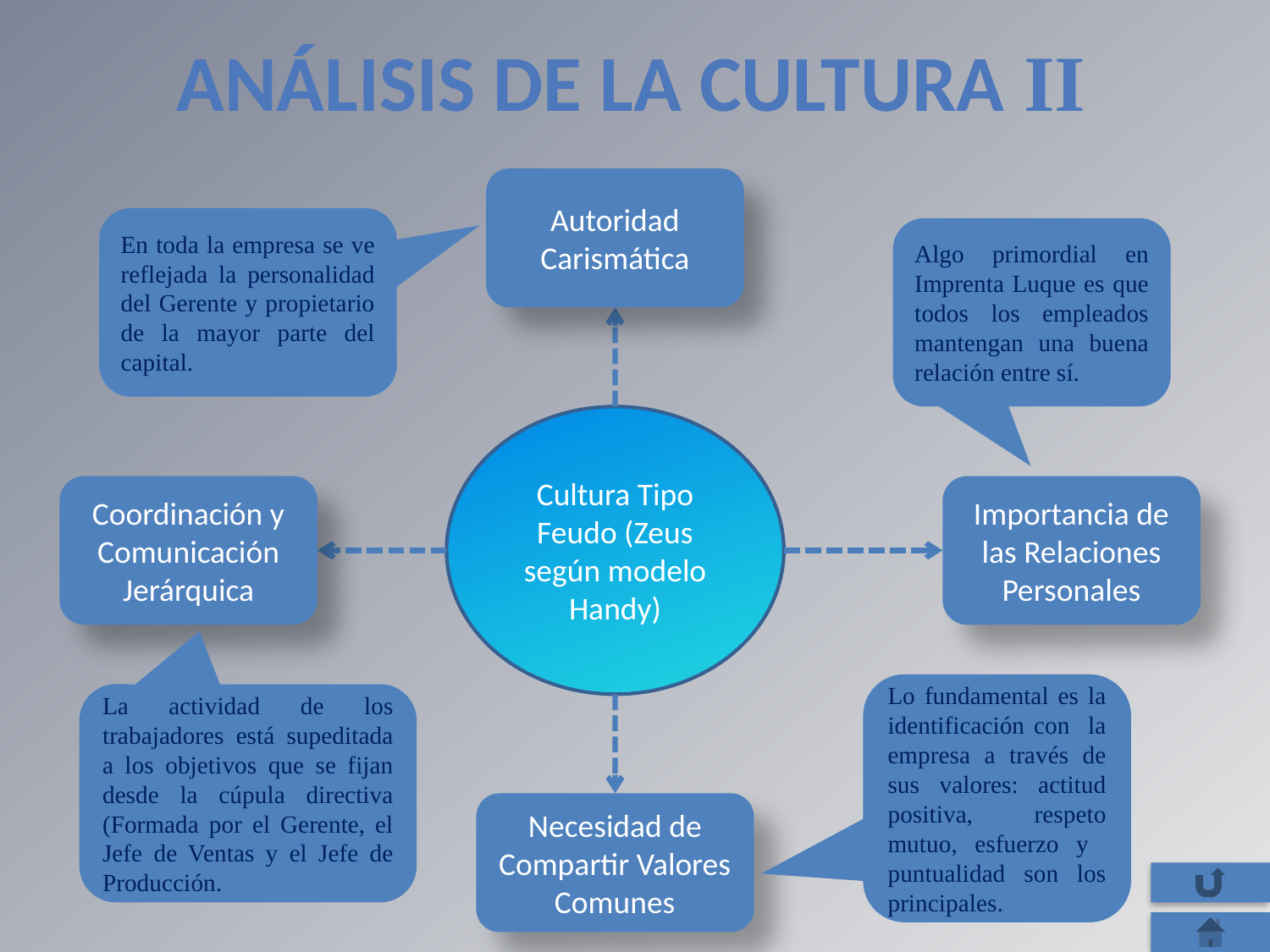

# Análisis de la Cultura II
Autoridad Carismática
En toda la empresa se ve reflejada la personalidad del Gerente y propietario de la mayor parte del capital.
Algo primordial en Imprenta Luque es que todos los empleados mantengan una buena relación entre sí.
Cultura Tipo Feudo (Zeus según modelo Handy)
Coordinación y Comunicación Jerárquica
Importancia de las Relaciones Personales
Lo fundamental es la identificación con  la empresa a través de sus valores: actitud positiva, respeto mutuo, esfuerzo y  puntualidad son los principales.
La actividad de los trabajadores está supeditada a los objetivos que se fijan desde la cúpula directiva (Formada por el Gerente, el Jefe de Ventas y el Jefe de Producción.
Necesidad de Compartir Valores Comunes